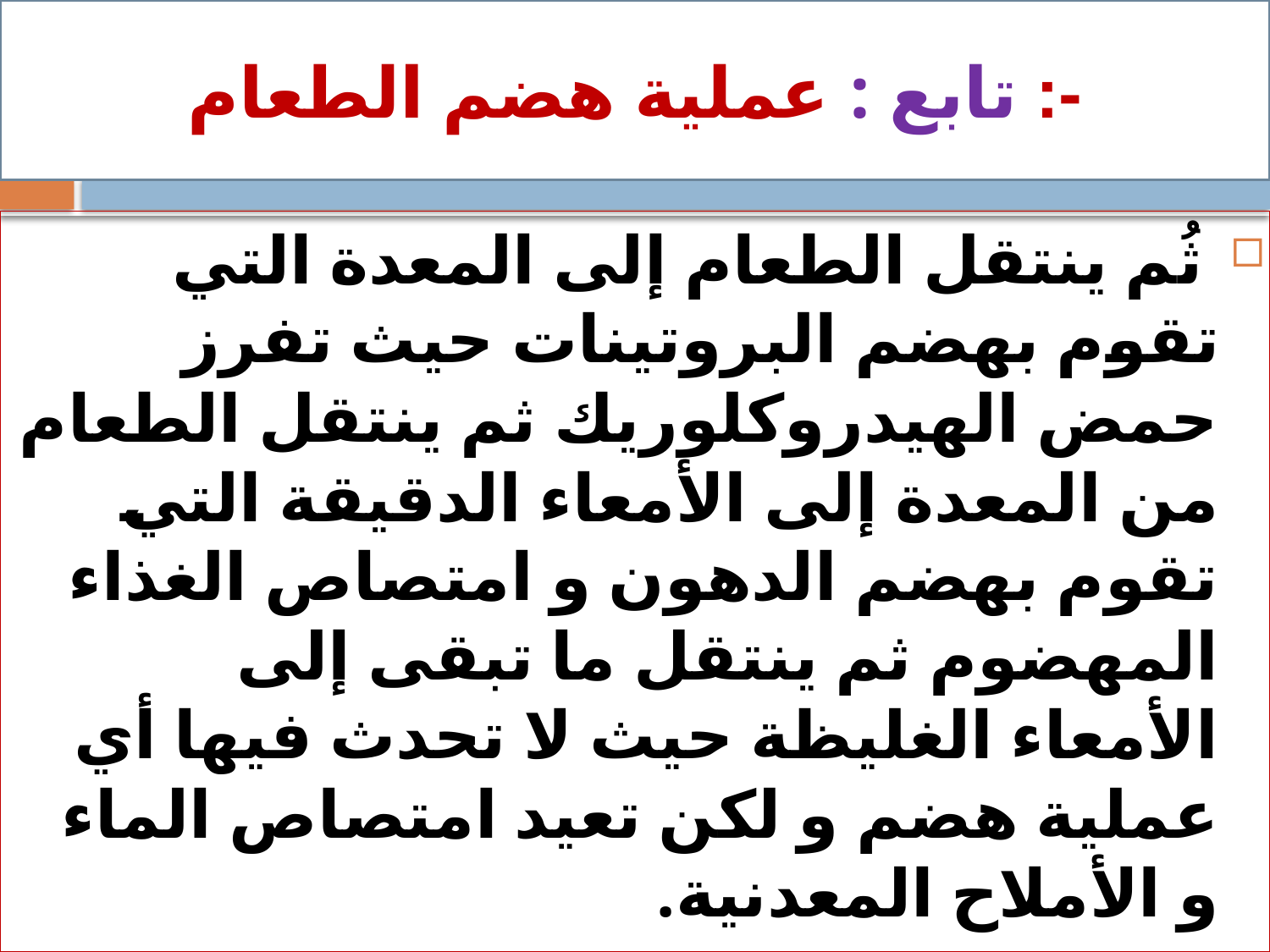

تابع : عملية هضم الطعام :-
 ثُم ينتقل الطعام إلى المعدة التي تقوم بهضم البروتينات حيث تفرز حمض الهيدروكلوريك ثم ينتقل الطعام من المعدة إلى الأمعاء الدقيقة التي تقوم بهضم الدهون و امتصاص الغذاء المهضوم ثم ينتقل ما تبقى إلى الأمعاء الغليظة حيث لا تحدث فيها أي عملية هضم و لكن تعيد امتصاص الماء و الأملاح المعدنية.